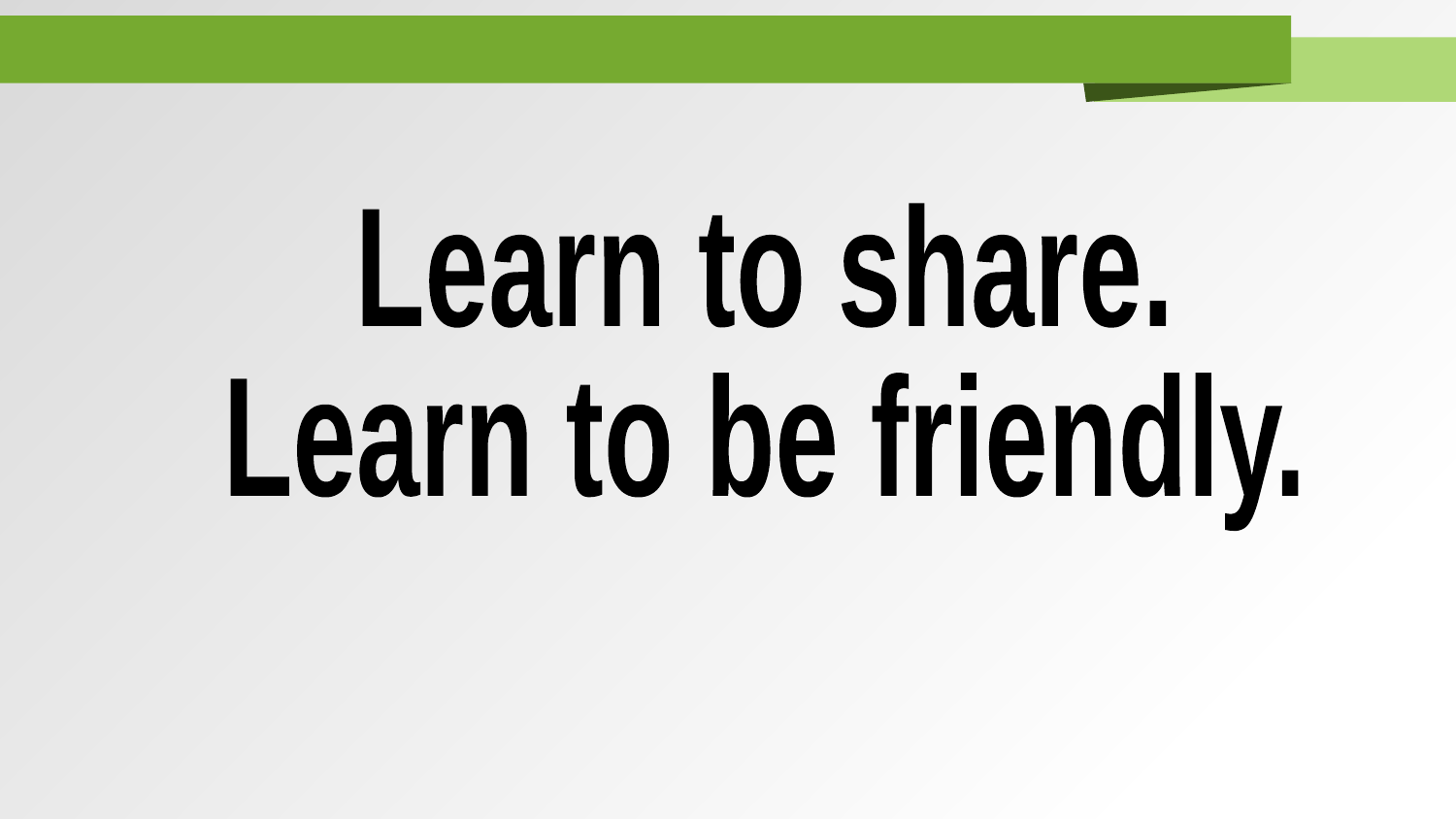

Learn to share.
Learn to be friendly.